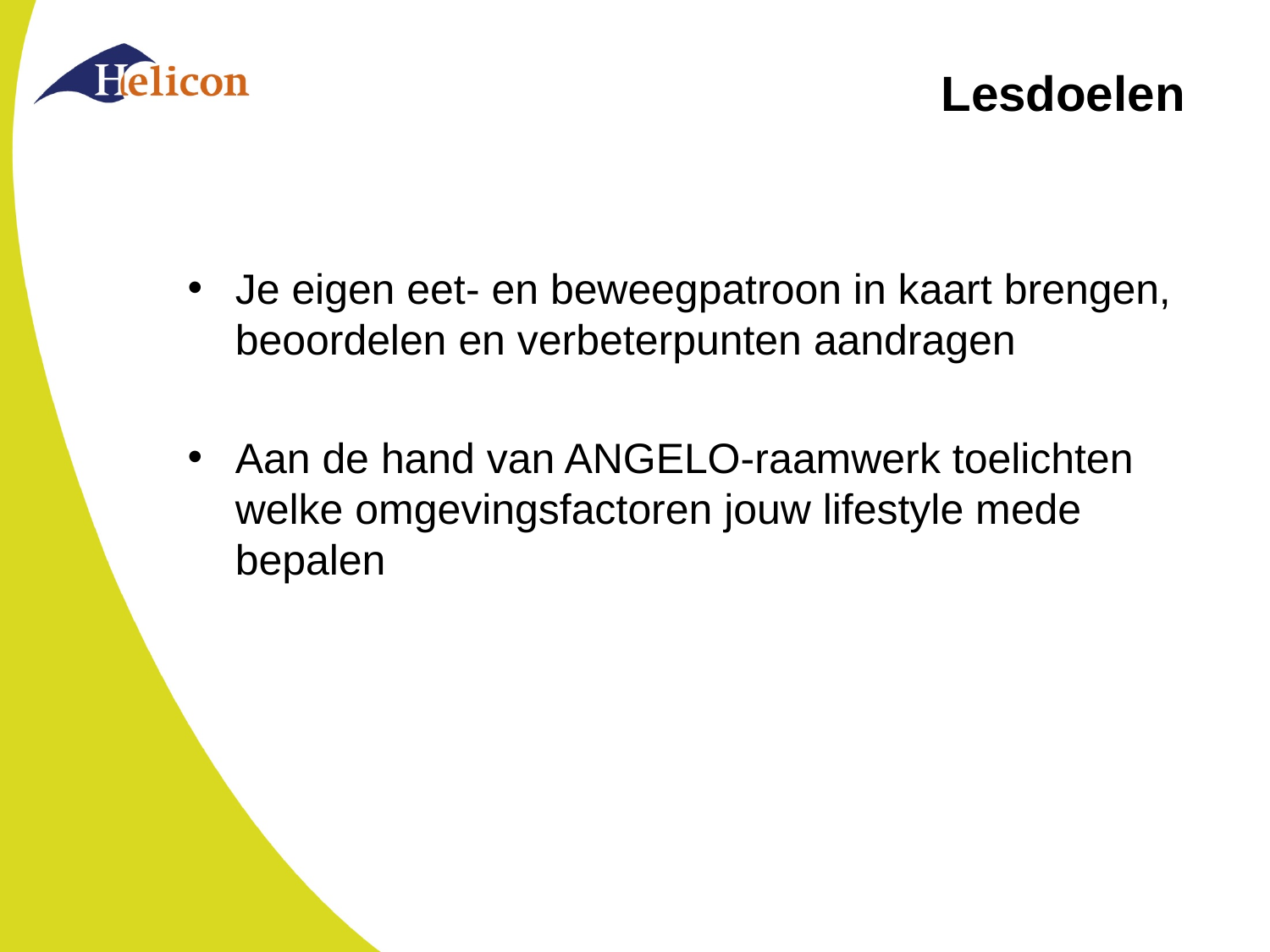

# Lesdoelen

Je eigen eet- en beweegpatroon in kaart brengen, beoordelen en verbeterpunten aandragen

Aan de hand van ANGELO-raamwerk toelichten welke omgevingsfactoren jouw lifestyle mede bepalen